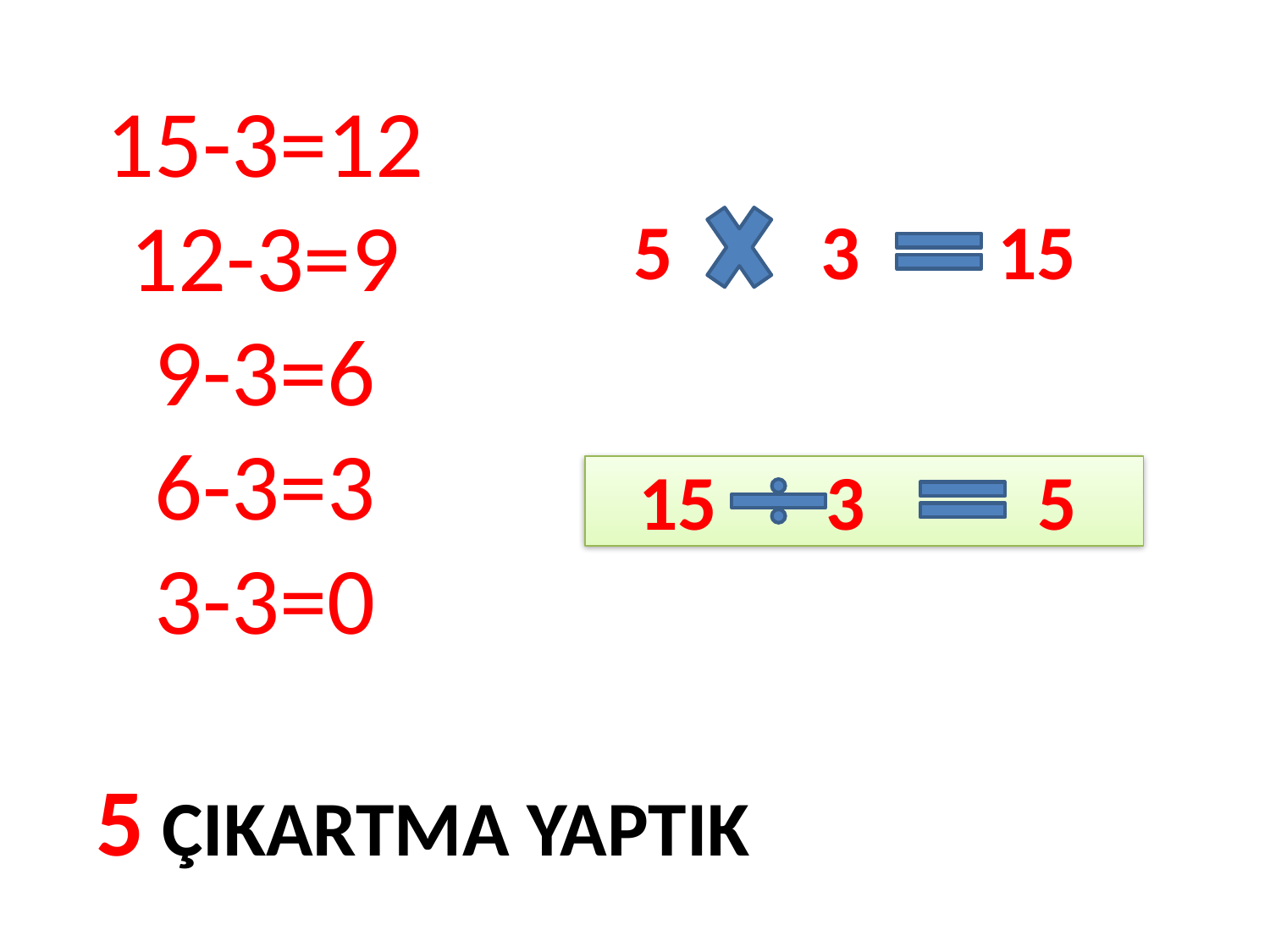

15-3=12
12-3=9
9-3=6
6-3=3
3-3=0

5
3
15

15
3
5

5 ÇIKARTMA YAPTIK